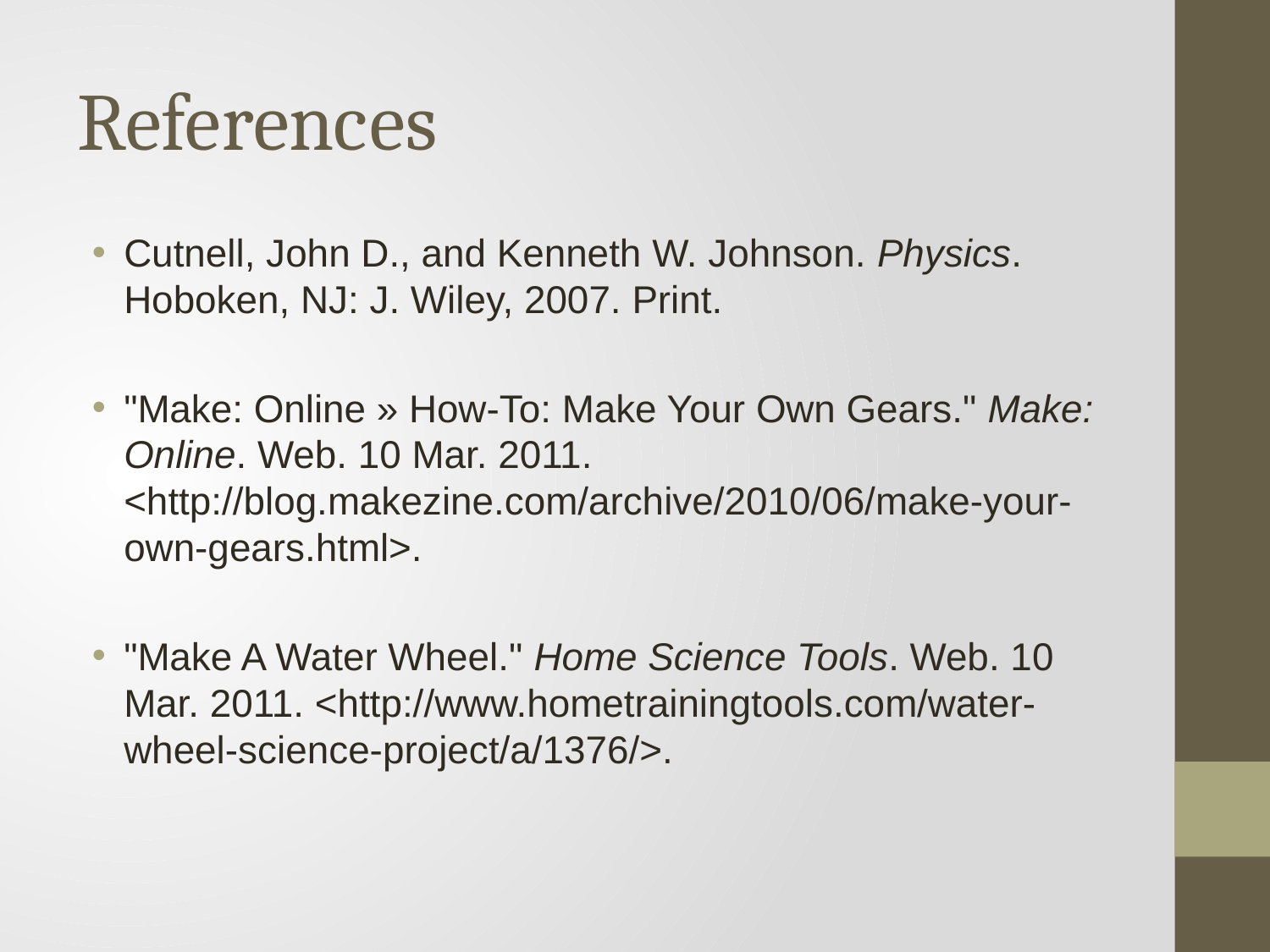

# References
Cutnell, John D., and Kenneth W. Johnson. Physics. Hoboken, NJ: J. Wiley, 2007. Print.

"Make: Online » How-To: Make Your Own Gears." Make: Online. Web. 10 Mar. 2011. <http://blog.makezine.com/archive/2010/06/make-your-own-gears.html>.

"Make A Water Wheel." Home Science Tools. Web. 10 Mar. 2011. <http://www.hometrainingtools.com/water-wheel-science-project/a/1376/>.